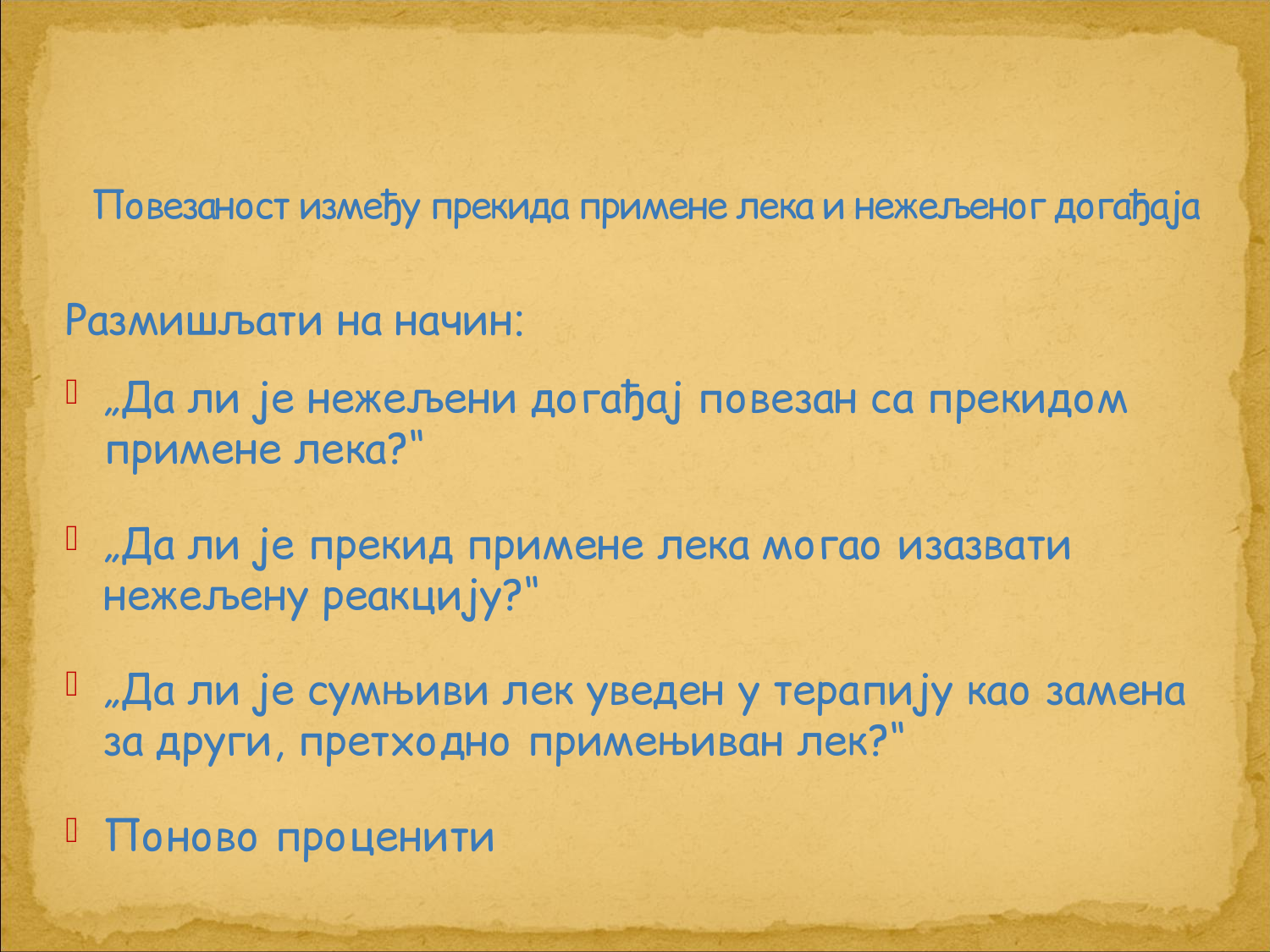

# Повезаност између прекида примене лека и нежељеног догађаја
Размишљати на начин:

„Да ли је нежељени догађај повезан са прекидом примене лека?“

„Да ли је прекид примене лека могао изазвати нежељену реакцију?“

„Да ли је сумњиви лек уведен у терапију као замена за други, претходно примењиван лек?“

Поново проценити